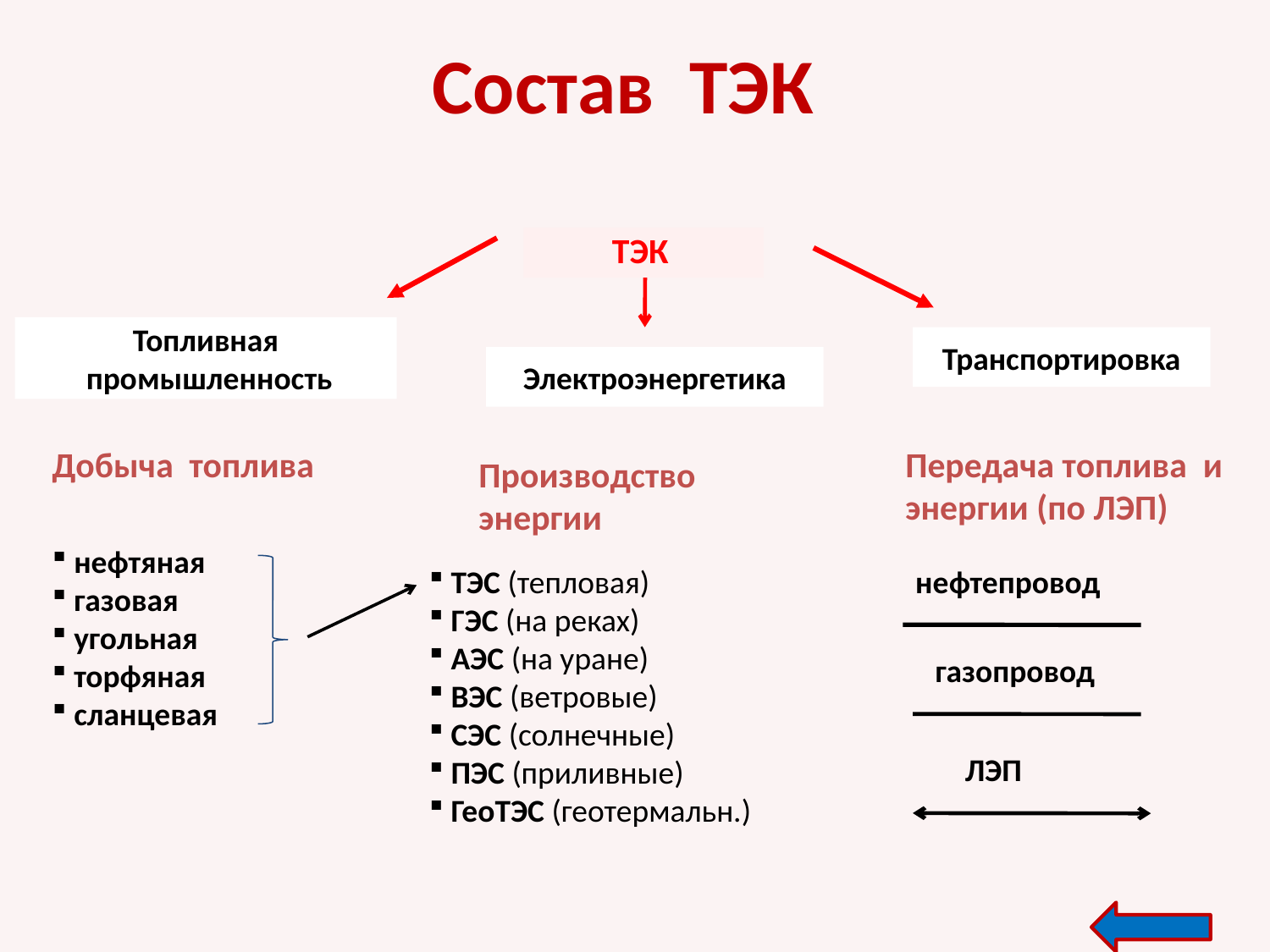

Состав  ТЭК

   ТЭК

Топливная
 промышленность
Транспортировка
Электроэнергетика
Добыча  топлива
Передача топлива  и энергии (по ЛЭП)
Производство энергии
 нефтяная
 газовая
 угольная
 торфяная
 сланцевая

 ТЭС (тепловая)
 ГЭС (на реках)
 АЭС (на уране)
 ВЭС (ветровые)
 СЭС (солнечные)
 ПЭС (приливные)
 ГеоТЭС (геотермальн.)
нефтепровод
газопровод
ЛЭП